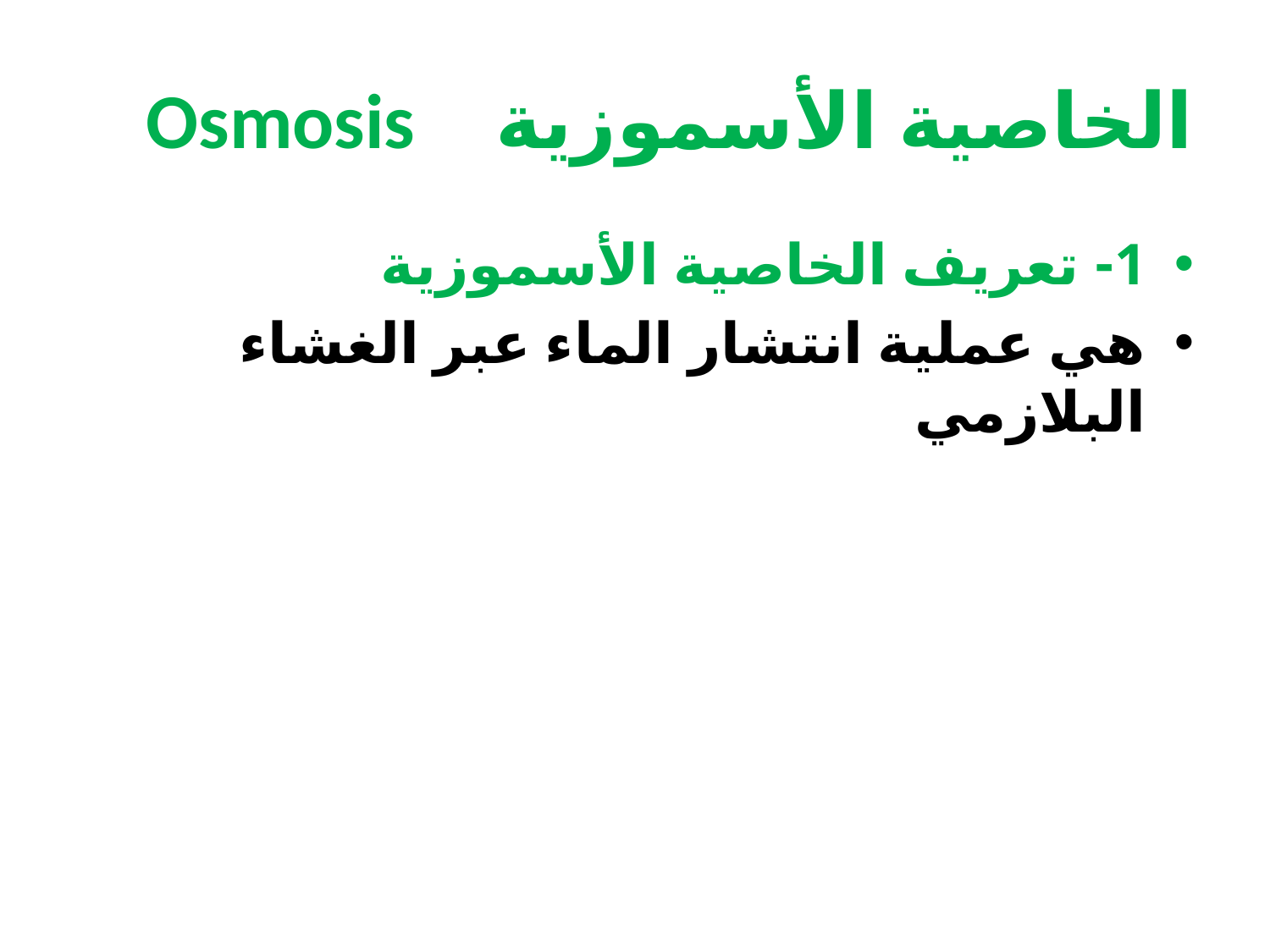

# الخاصية الأسموزية    Osmosis
1- تعريف الخاصية الأسموزية
هي عملية انتشار الماء عبر الغشاء البلازمي